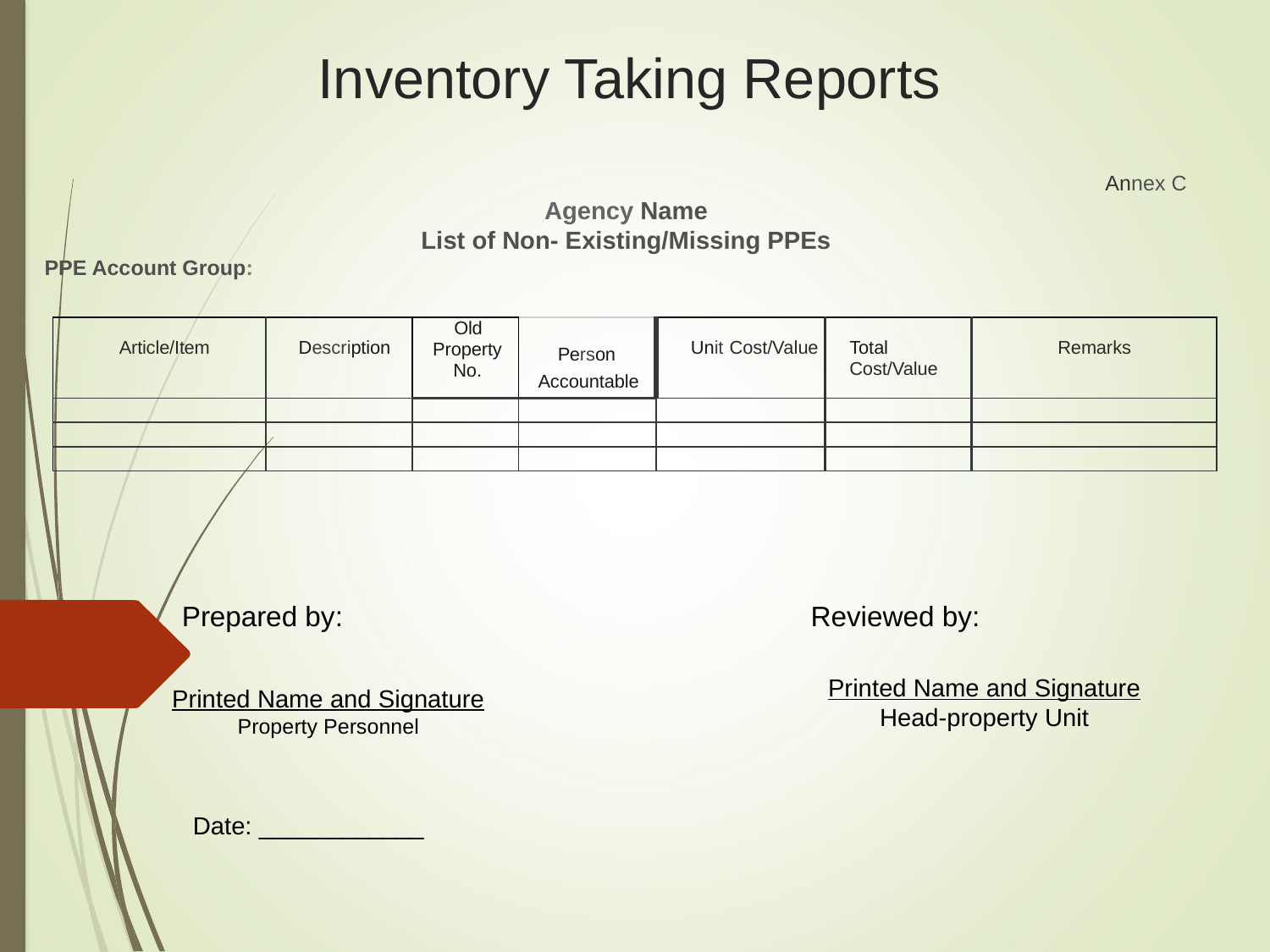

# Inventory Taking Reports
                                                                                                                                                                                   Annex C
Agency Name
List of Non- Existing/Missing PPEs
PPE Account Group:
| Article/Item | Description | Old Property No. | Person Accountable | Unit Cost/Value | Total Cost/Value | Remarks |
| --- | --- | --- | --- | --- | --- | --- |
|  |  |  |  |  |  |  |
|  |  |  |  |  |  |  |
|  |  |  |  |  |  |  |
Prepared by:	                                                Reviewed by:
Printed Name and Signature
Head-property Unit
Printed Name and Signature
Property Personnel
Date: ____________